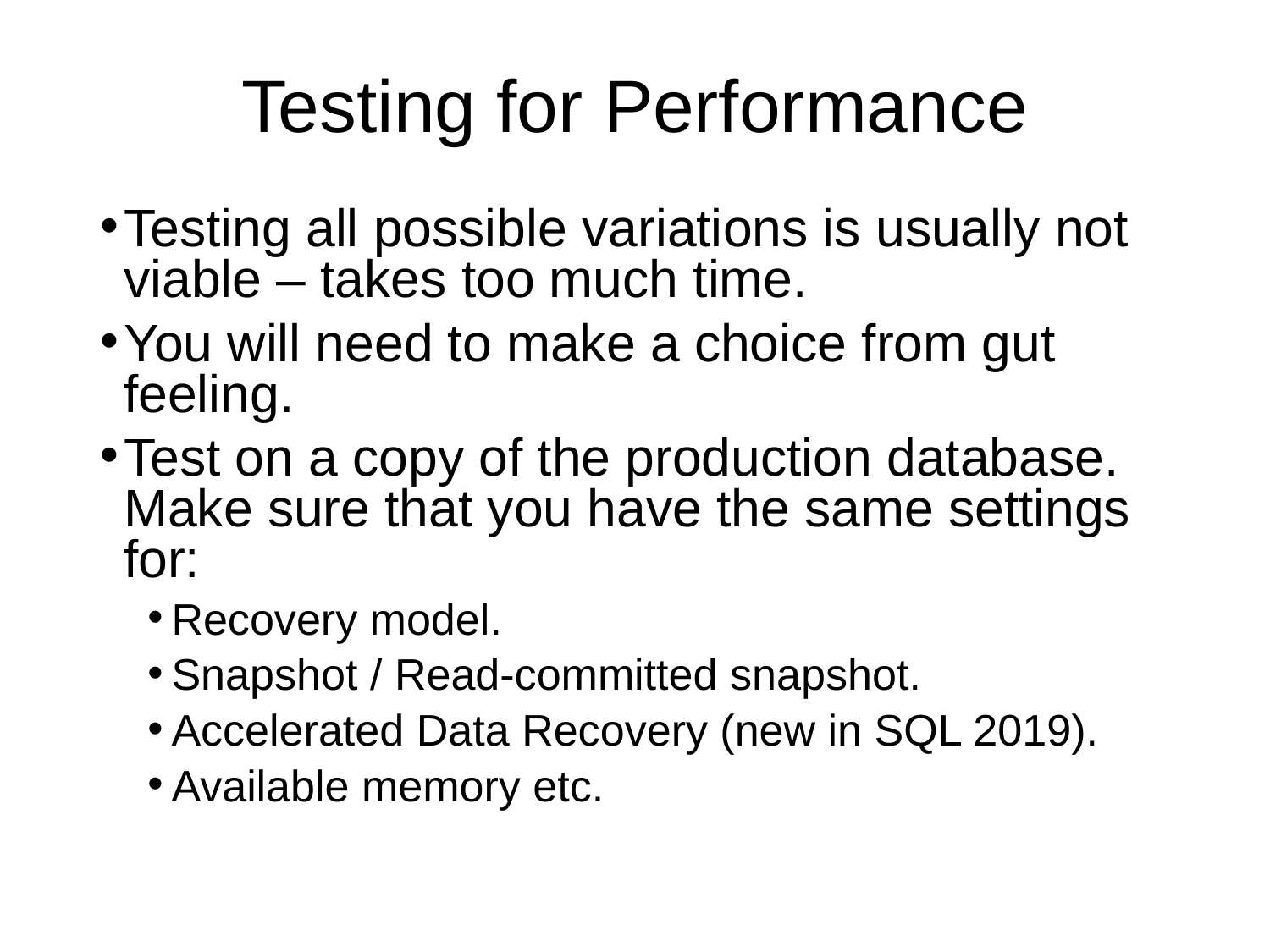

# Testing for Performance
Testing all possible variations is usually not viable – takes too much time.
You will need to make a choice from gut feeling.
Test on a copy of the production database. Make sure that you have the same settings for:
Recovery model.
Snapshot / Read-committed snapshot.
Accelerated Data Recovery (new in SQL 2019).
Available memory etc.

© 2019 Erland Sommarskog